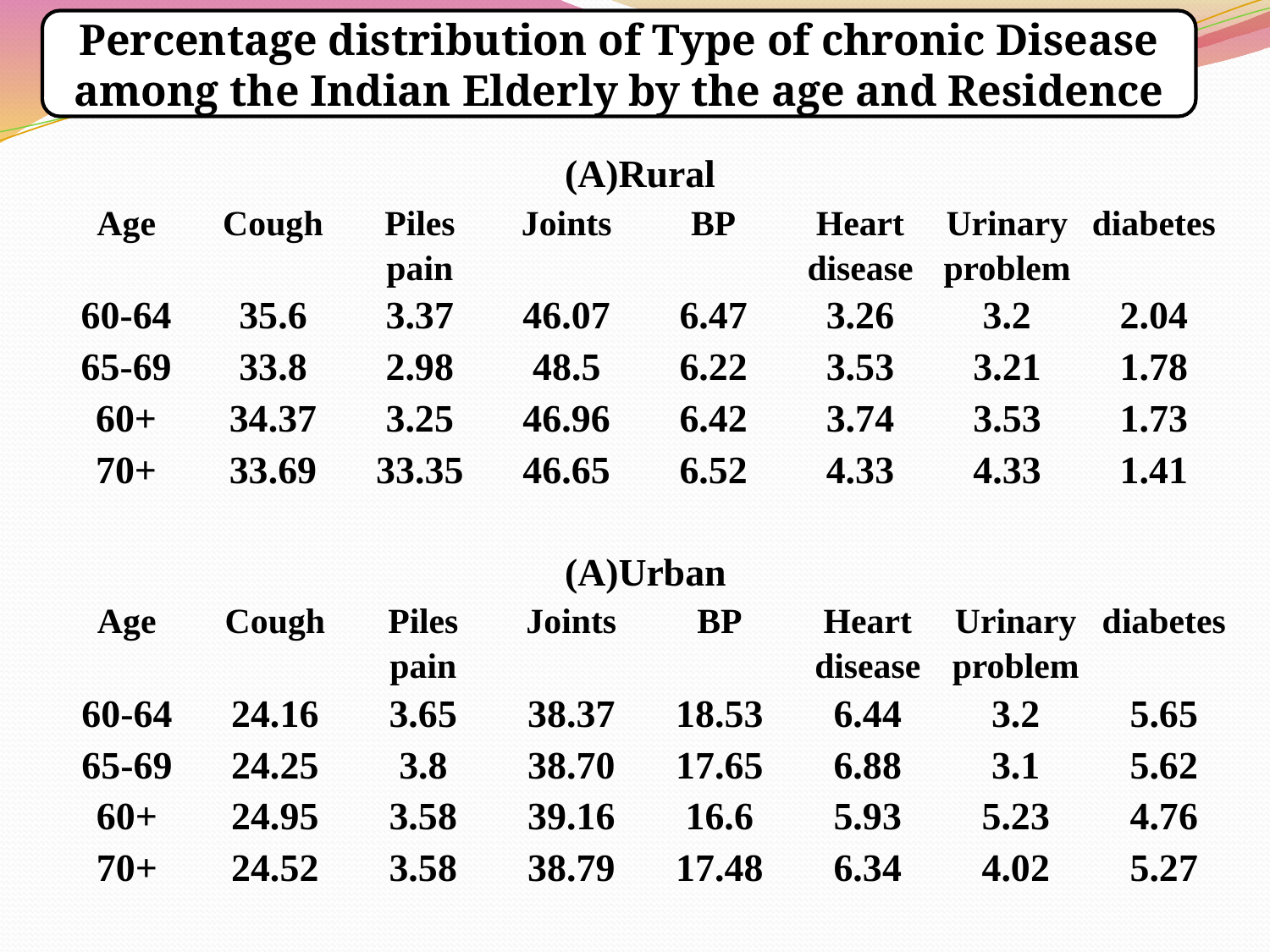

Percentage distribution of Type of chronic Disease among the Indian Elderly by the age and Residence
| (A)Rural |  |  |  |  |  |  |  |
| --- | --- | --- | --- | --- | --- | --- | --- |
| Age | Cough | Piles pain | Joints | BP | Heart disease | Urinary problem | diabetes |
| 60-64 | 35.6 | 3.37 | 46.07 | 6.47 | 3.26 | 3.2 | 2.04 |
| 65-69 | 33.8 | 2.98 | 48.5 | 6.22 | 3.53 | 3.21 | 1.78 |
| 60+ | 34.37 | 3.25 | 46.96 | 6.42 | 3.74 | 3.53 | 1.73 |
| 70+ | 33.69 | 33.35 | 46.65 | 6.52 | 4.33 | 4.33 | 1.41 |
| (A)Urban |  |  |  |  |  |  |  |
| --- | --- | --- | --- | --- | --- | --- | --- |
| Age | Cough | Piles pain | Joints | BP | Heart disease | Urinary problem | diabetes |
| 60-64 | 24.16 | 3.65 | 38.37 | 18.53 | 6.44 | 3.2 | 5.65 |
| 65-69 | 24.25 | 3.8 | 38.70 | 17.65 | 6.88 | 3.1 | 5.62 |
| 60+ | 24.95 | 3.58 | 39.16 | 16.6 | 5.93 | 5.23 | 4.76 |
| 70+ | 24.52 | 3.58 | 38.79 | 17.48 | 6.34 | 4.02 | 5.27 |